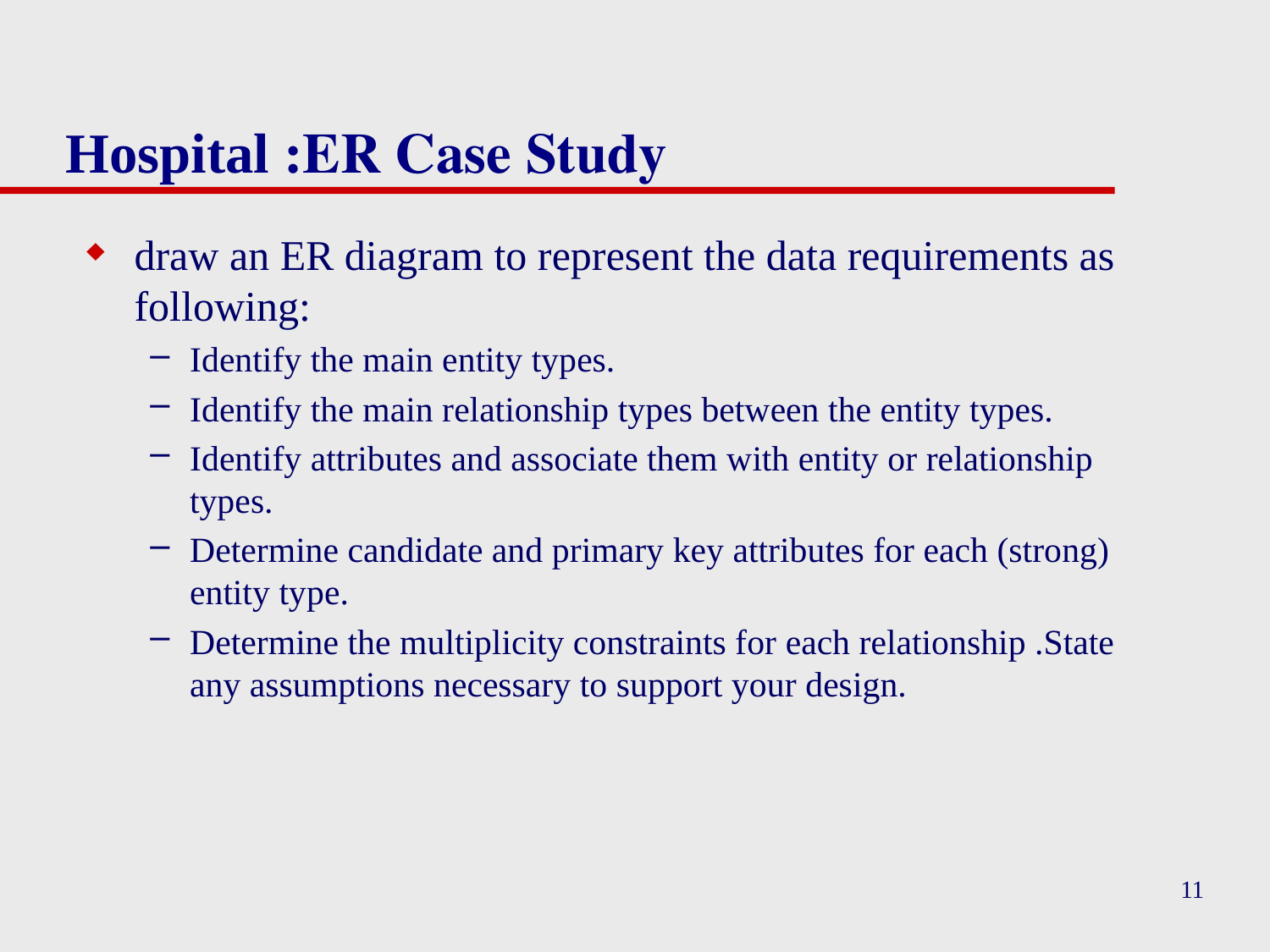

# Hospital :ER Case Study
draw an ER diagram to represent the data requirements as following:
Identify the main entity types.
Identify the main relationship types between the entity types.
Identify attributes and associate them with entity or relationship types.
Determine candidate and primary key attributes for each (strong) entity type.
Determine the multiplicity constraints for each relationship .State any assumptions necessary to support your design.

11